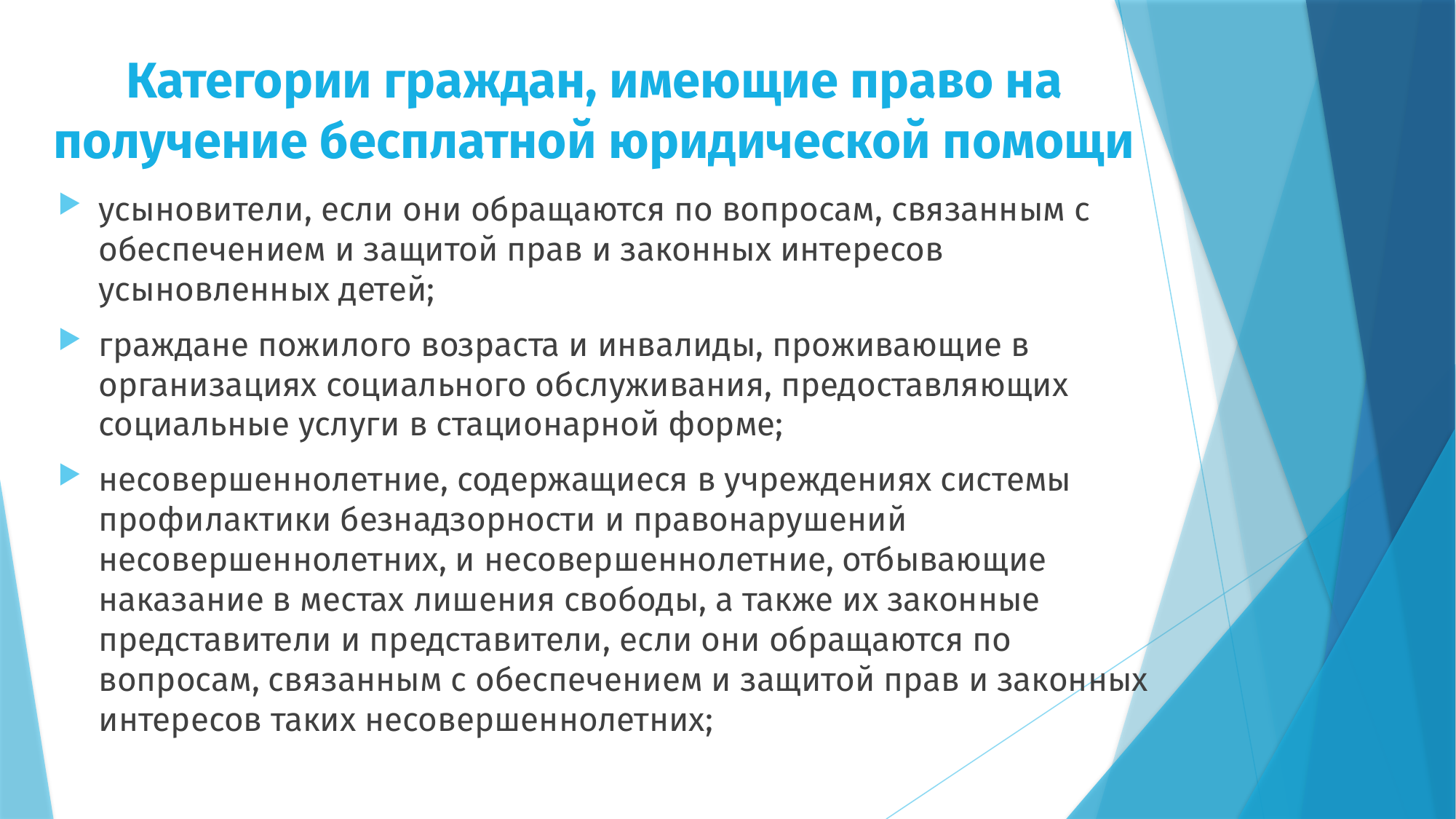

# Категории граждан, имеющие право на получение бесплатной юридической помощи
усыновители, если они обращаются по вопросам, связанным с обеспечением и защитой прав и законных интересов усыновленных детей;
граждане пожилого возраста и инвалиды, проживающие в организациях социального обслуживания, предоставляющих социальные услуги в стационарной форме;
несовершеннолетние, содержащиеся в учреждениях системы профилактики безнадзорности и правонарушений несовершеннолетних, и несовершеннолетние, отбывающие наказание в местах лишения свободы, а также их законные представители и представители, если они обращаются по вопросам, связанным с обеспечением и защитой прав и законных интересов таких несовершеннолетних;